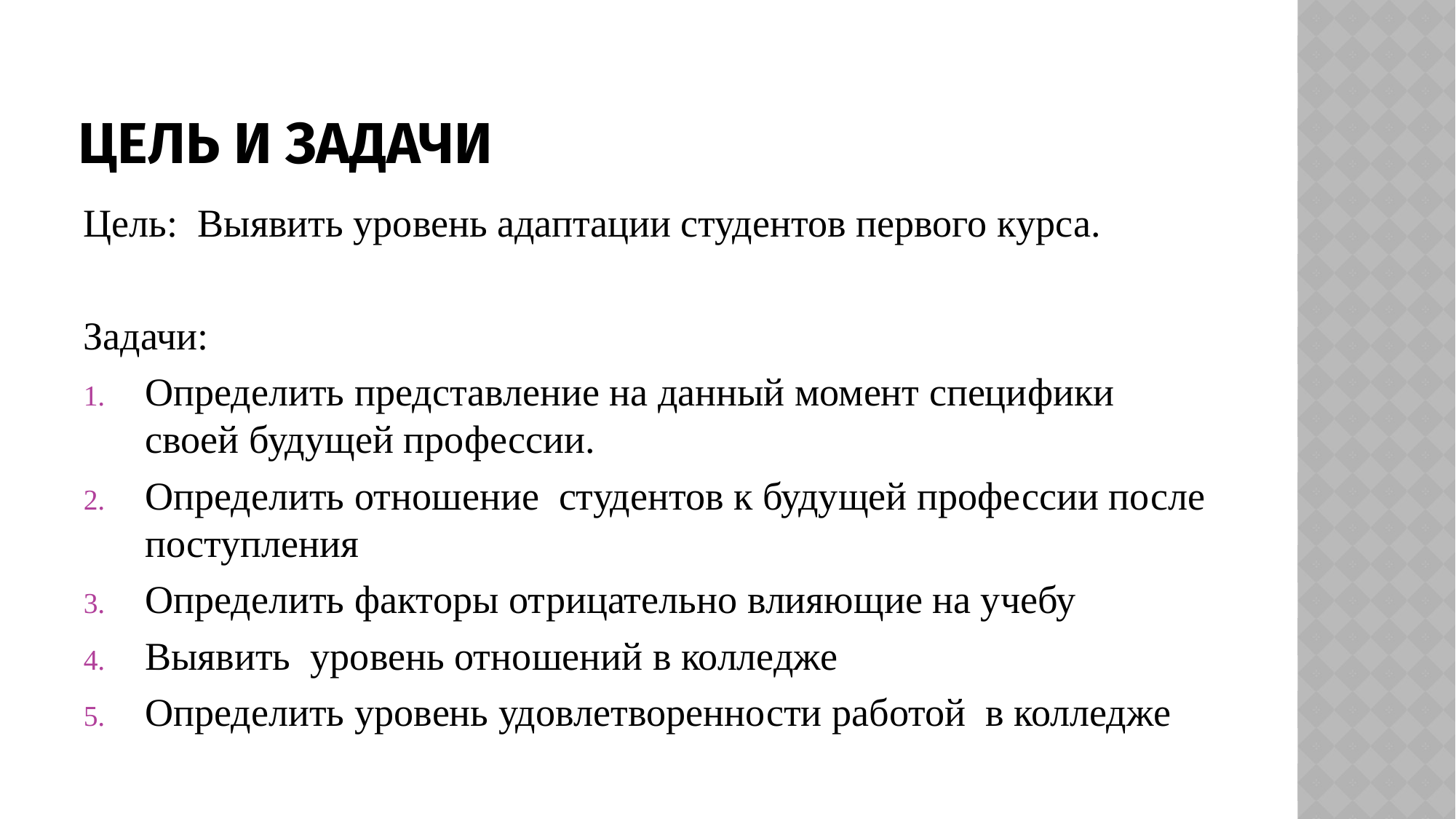

# Цель и задачи
Цель:  Выявить уровень адаптации студентов первого курса.

Задачи:
Определить представление на данный момент специфики своей будущей профессии.
Определить отношение  студентов к будущей профессии после поступления
Определить факторы отрицательно влияющие на учебу
Выявить  уровень отношений в колледже
Определить уровень удовлетворенности работой  в колледже